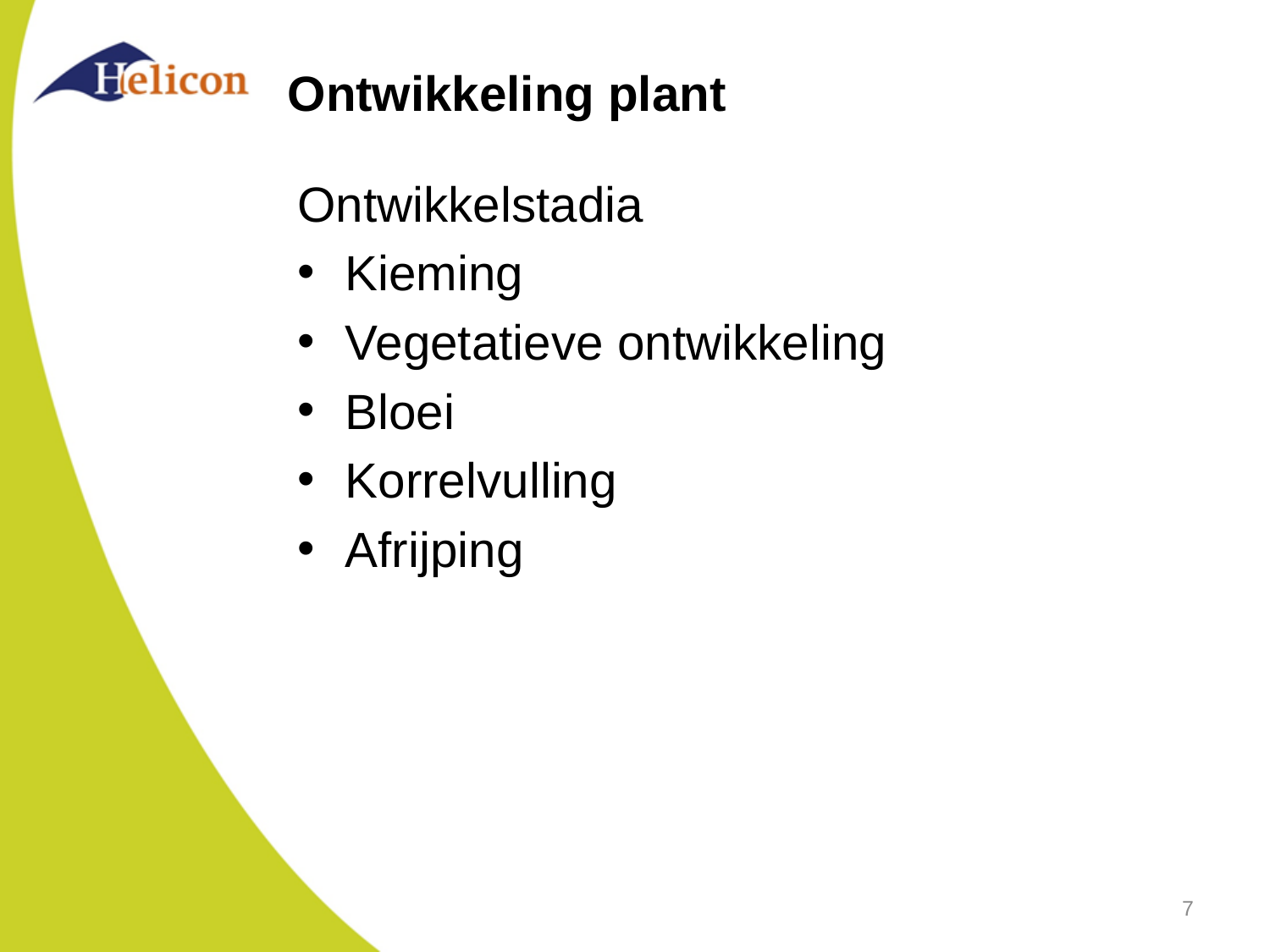

# Ontwikkeling plant
Ontwikkelstadia
Kieming
Vegetatieve ontwikkeling
Bloei
Korrelvulling
Afrijping
7